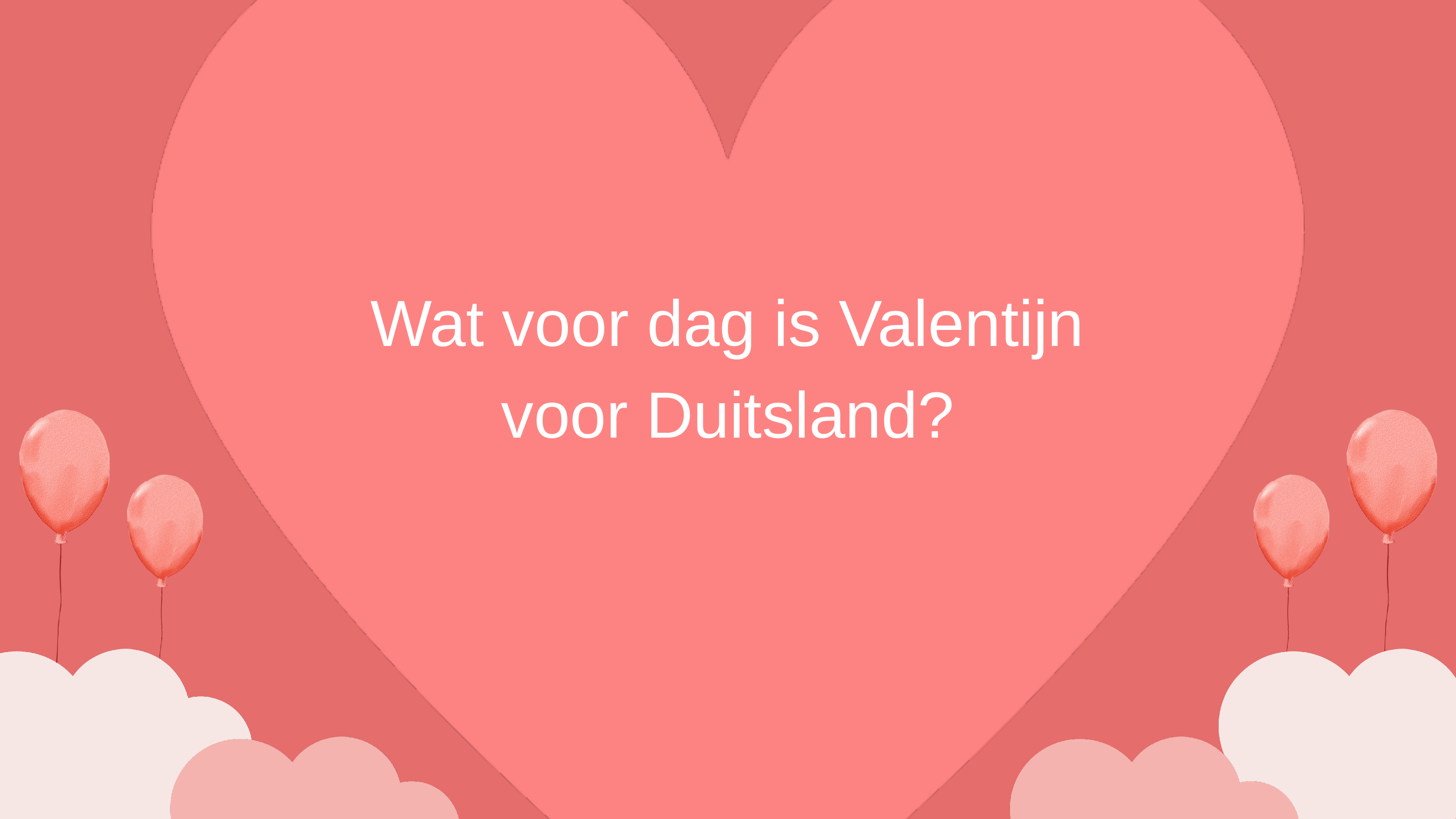

Wat voor dag is Valentijn voor Duitsland?